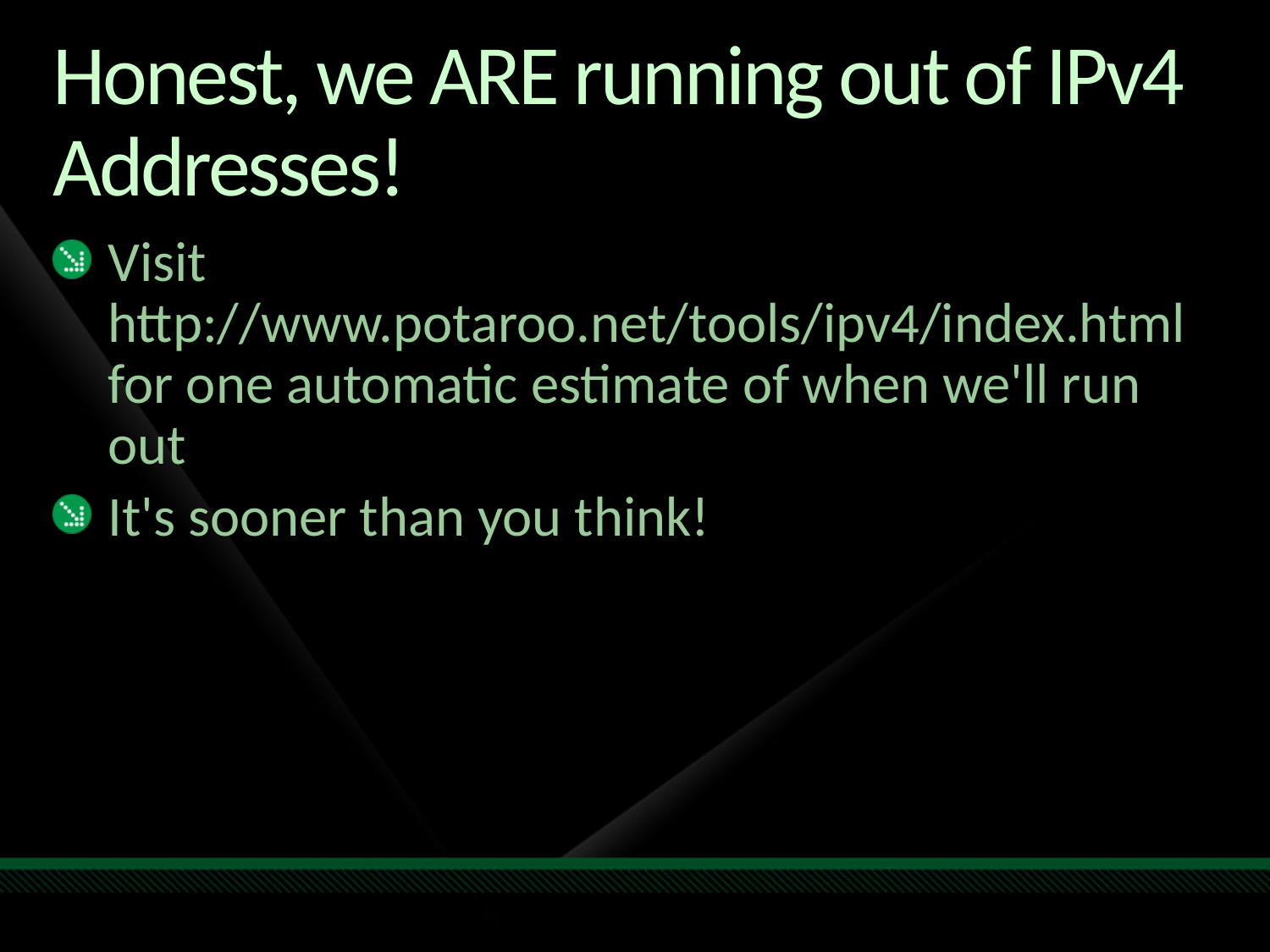

# Honest, we ARE running out of IPv4 Addresses!
Visit http://www.potaroo.net/tools/ipv4/index.html for one automatic estimate of when we'll run out
It's sooner than you think!